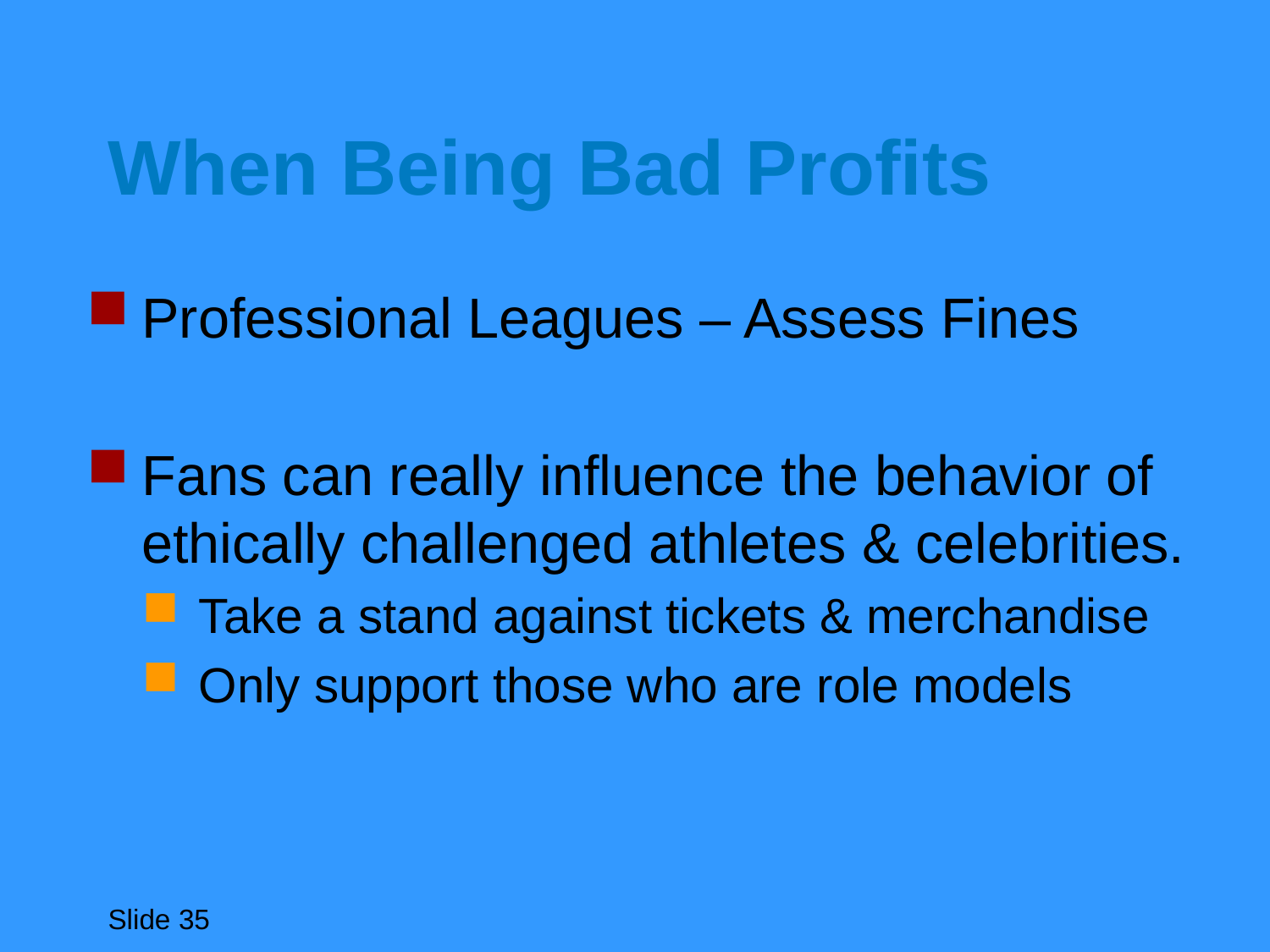

# When Being Bad Profits
Professional Leagues – Assess Fines

Fans can really influence the behavior of ethically challenged athletes & celebrities.
Take a stand against tickets & merchandise
Only support those who are role models
Slide 35